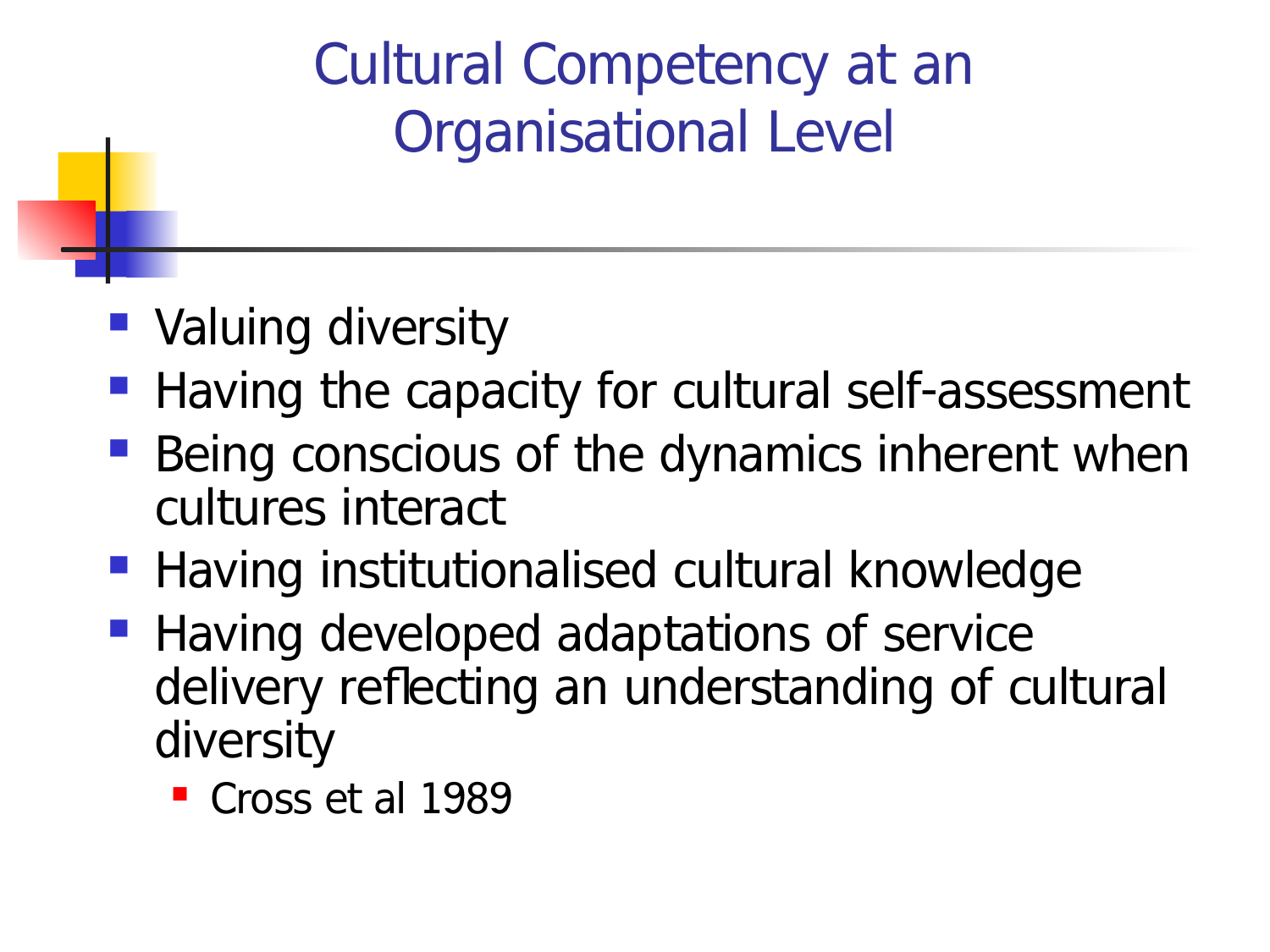

# Cultural Competency at an Organisational Level
Valuing diversity
Having the capacity for cultural self-assessment
Being conscious of the dynamics inherent when cultures interact
Having institutionalised cultural knowledge
Having developed adaptations of service delivery reflecting an understanding of cultural diversity
Cross et al 1989